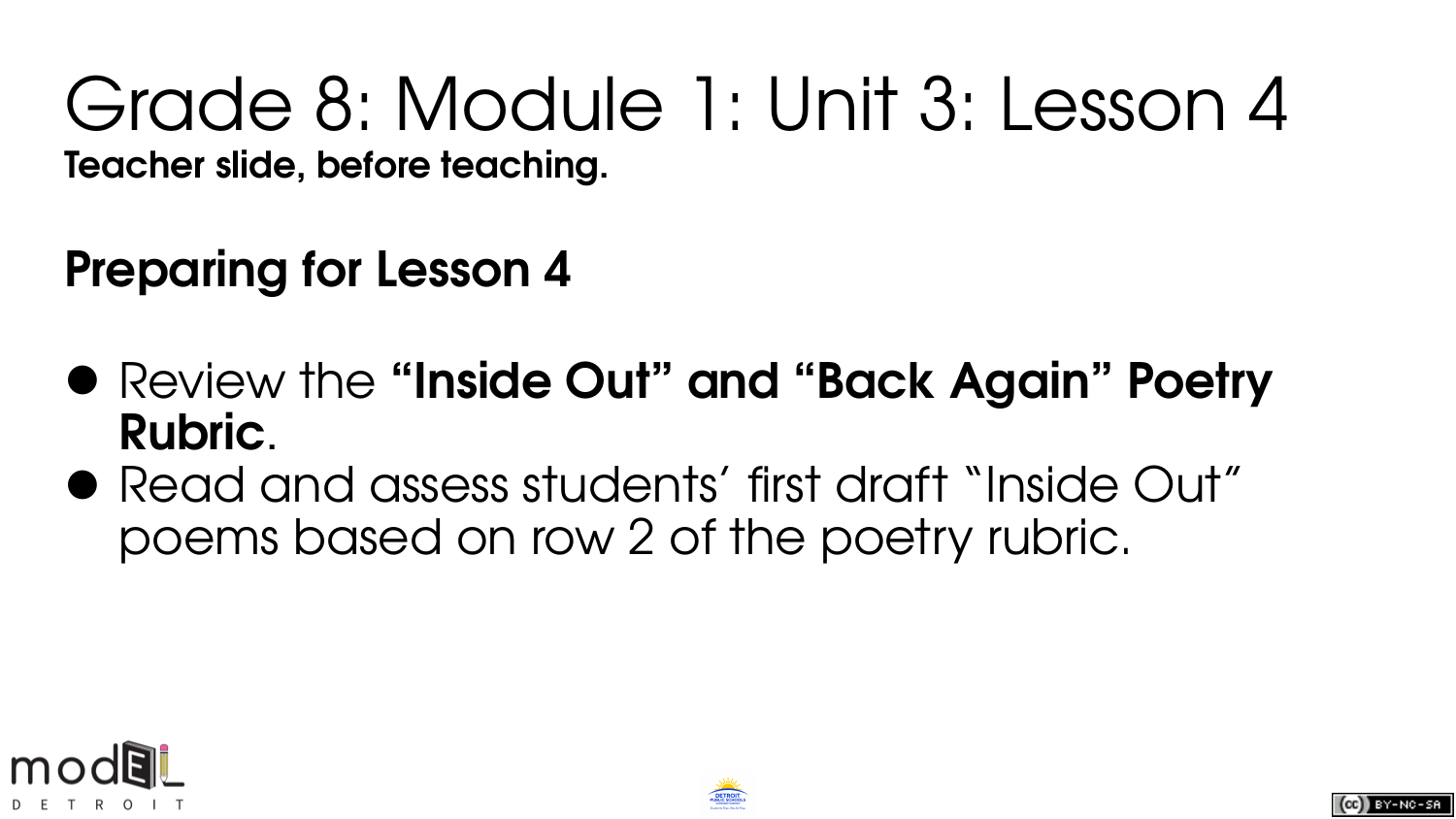

# Grade 8: Module 1: Unit 3: Lesson 4 Teacher slide, before teaching.
Preparing for Lesson 4
Review the “Inside Out” and “Back Again” Poetry  Rubric.
Read and assess students’ first draft “Inside Out” poems based on row 2 of the poetry rubric.